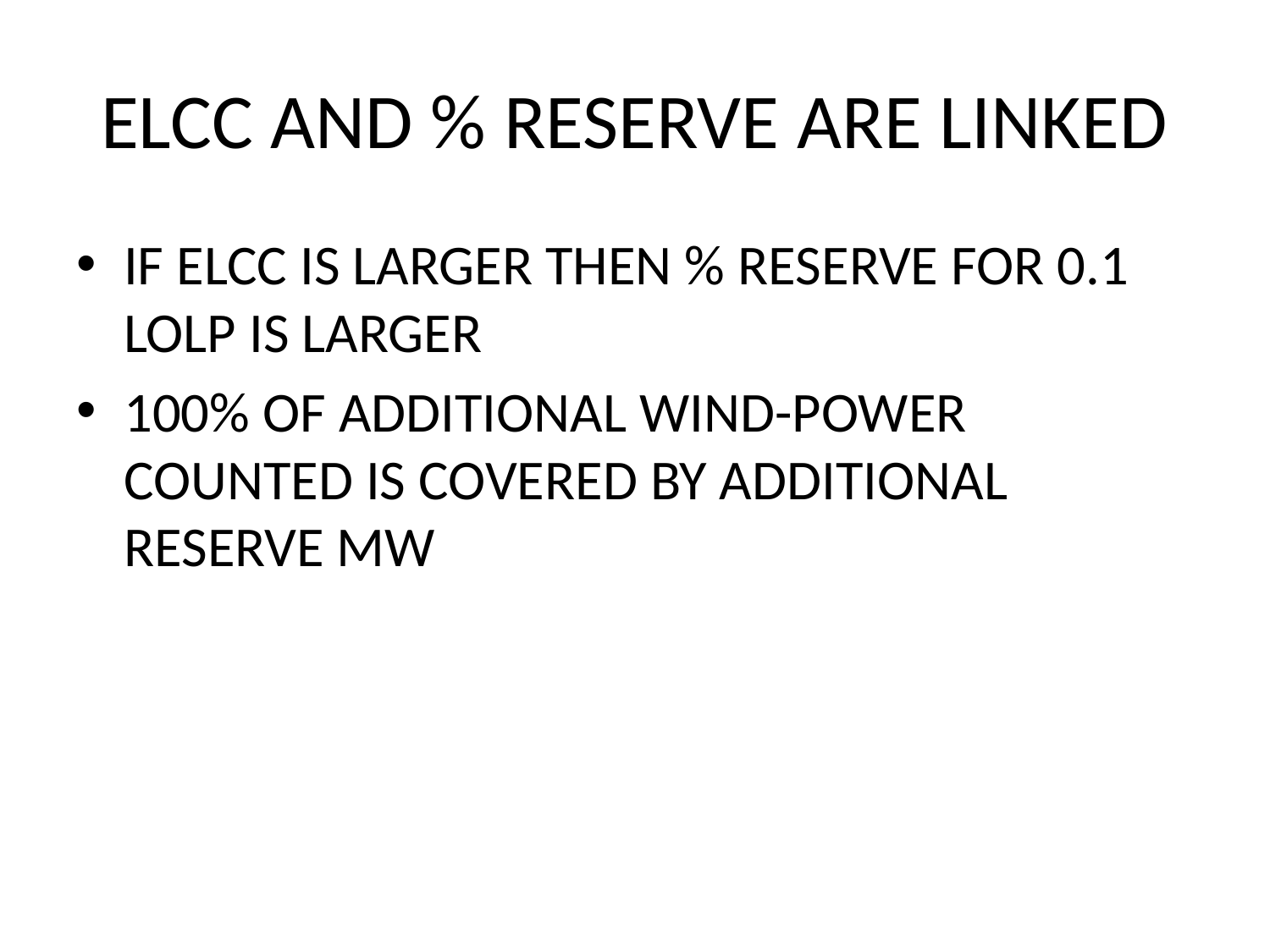

# ELCC AND % RESERVE ARE LINKED
IF ELCC IS LARGER THEN % RESERVE FOR 0.1 LOLP IS LARGER
100% OF ADDITIONAL WIND-POWER COUNTED IS COVERED BY ADDITIONAL RESERVE MW